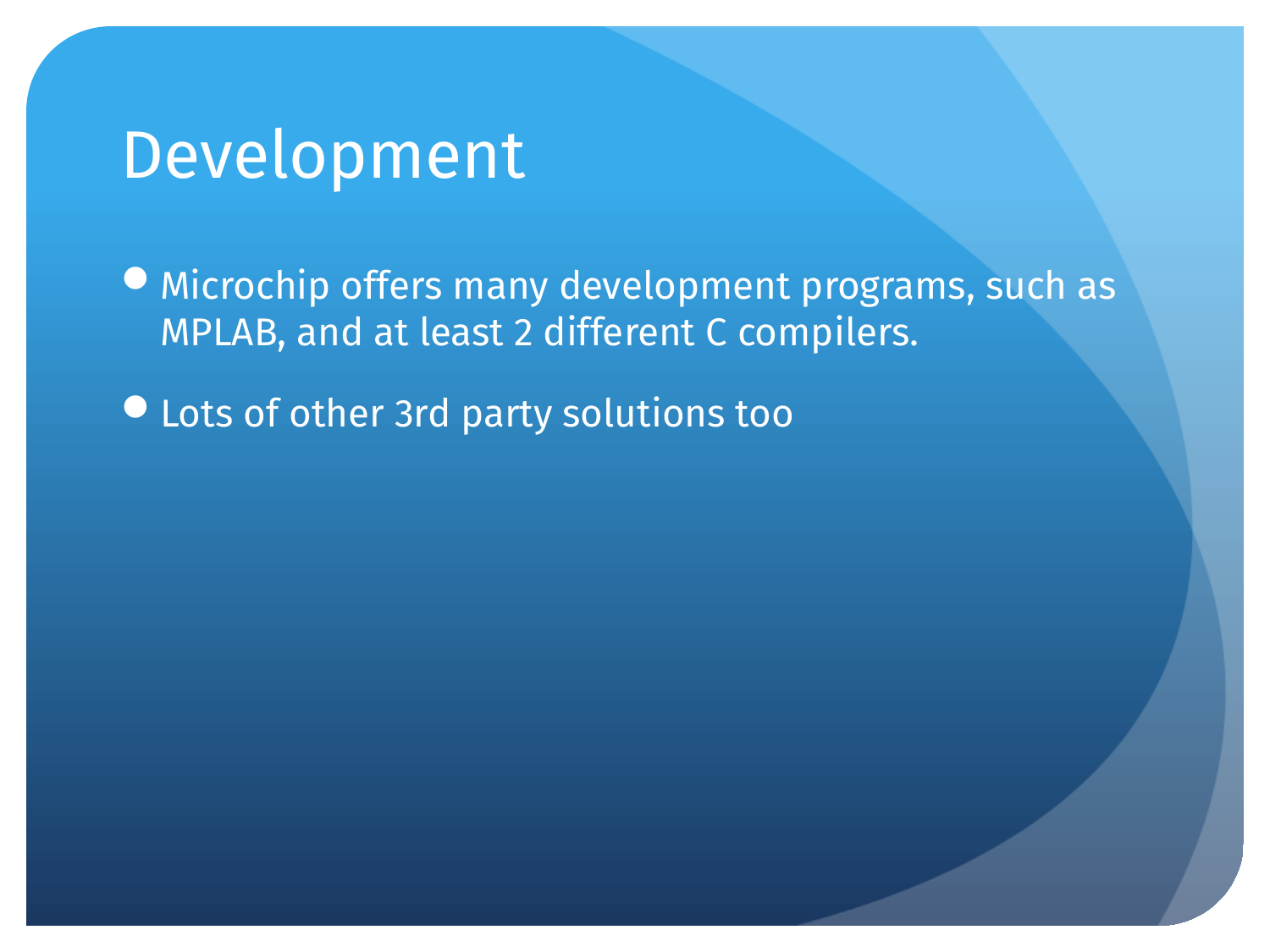

# Development
Microchip offers many development programs, such as MPLAB, and at least 2 different C compilers.
Lots of other 3rd party solutions too